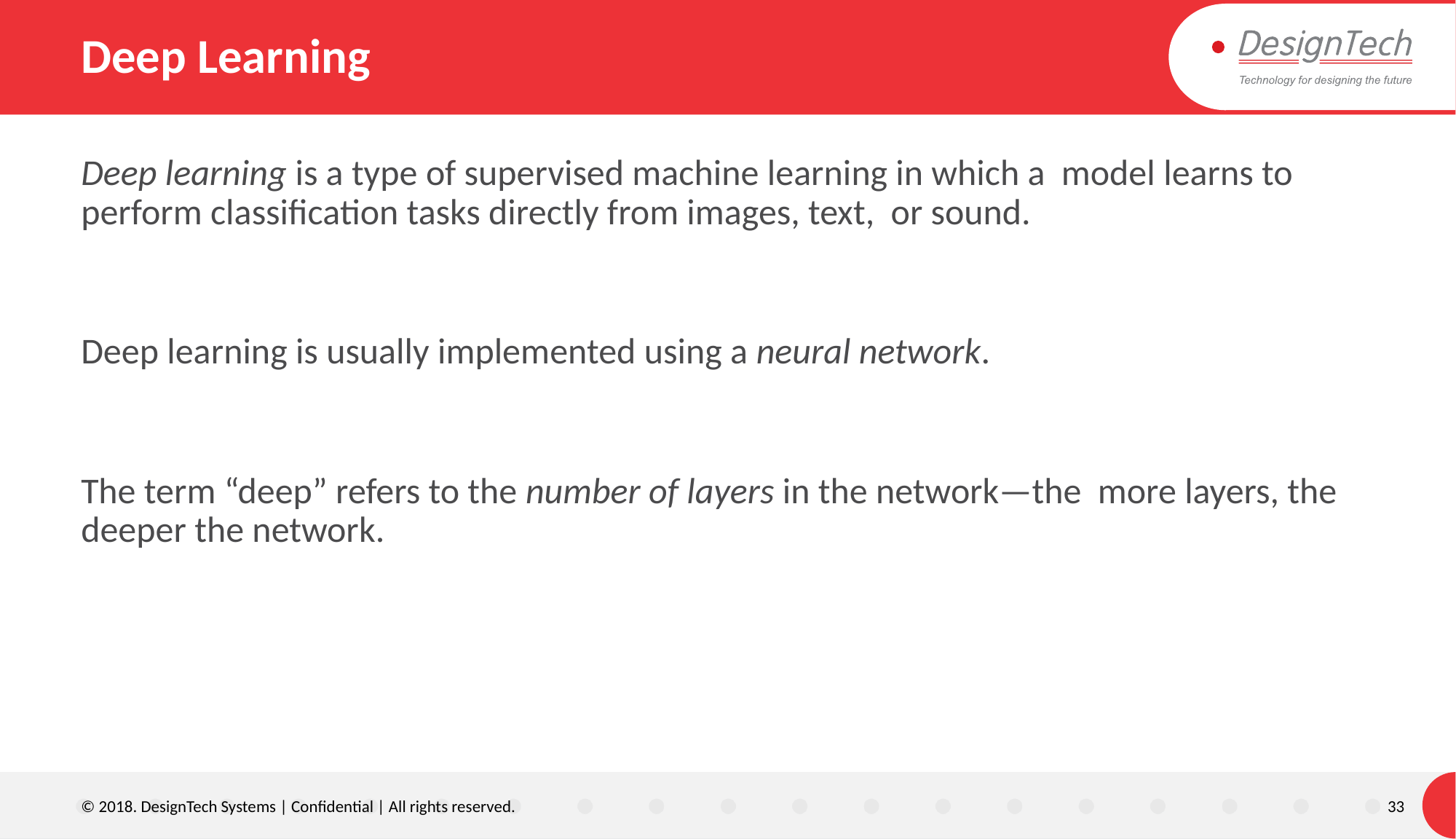

# Deep Learning
Deep learning is a type of supervised machine learning in which a  model learns to perform classification tasks directly from images, text,  or sound.

Deep learning is usually implemented using a neural network.

The term “deep” refers to the number of layers in the network—the  more layers, the deeper the network.

© 2018. DesignTech Systems | Confidential | All rights reserved.
33